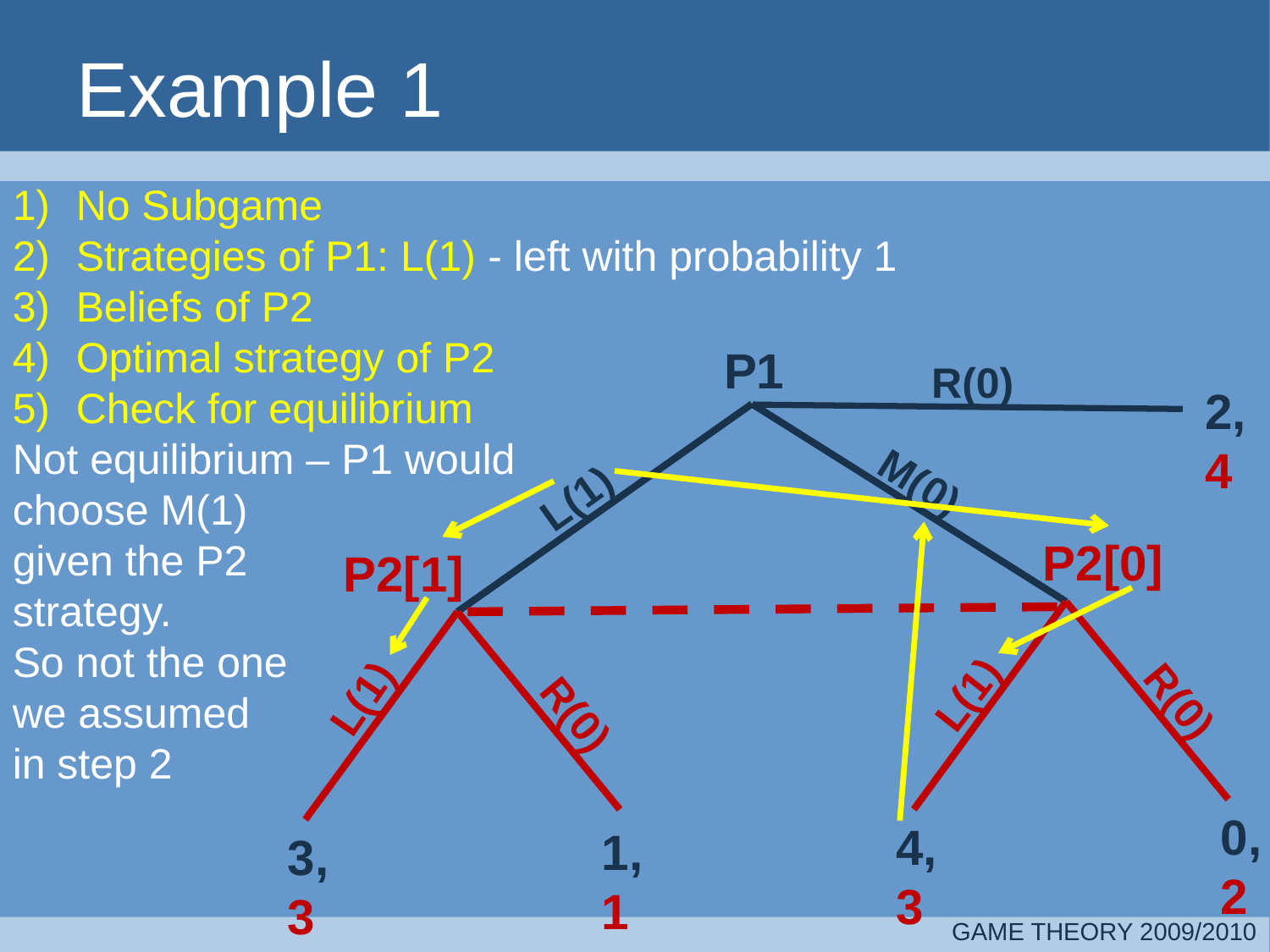

# Example 1
No Subgame
Strategies of P1: L(1) - left with probability 1
Beliefs of P2
Optimal strategy of P2
Check for equilibrium
Not equilibrium – P1 would
choose M(1)
given the P2
strategy.
So not the one
we assumed
in step 2

P1
R(0)
L(1)
P2[0]
P2[1]
L(1)
L(1)
R(0)
R(0)
0,
2
4,
3
1,
1
3,
3

2,
4
M(0)
GAME THEORY 2009/2010